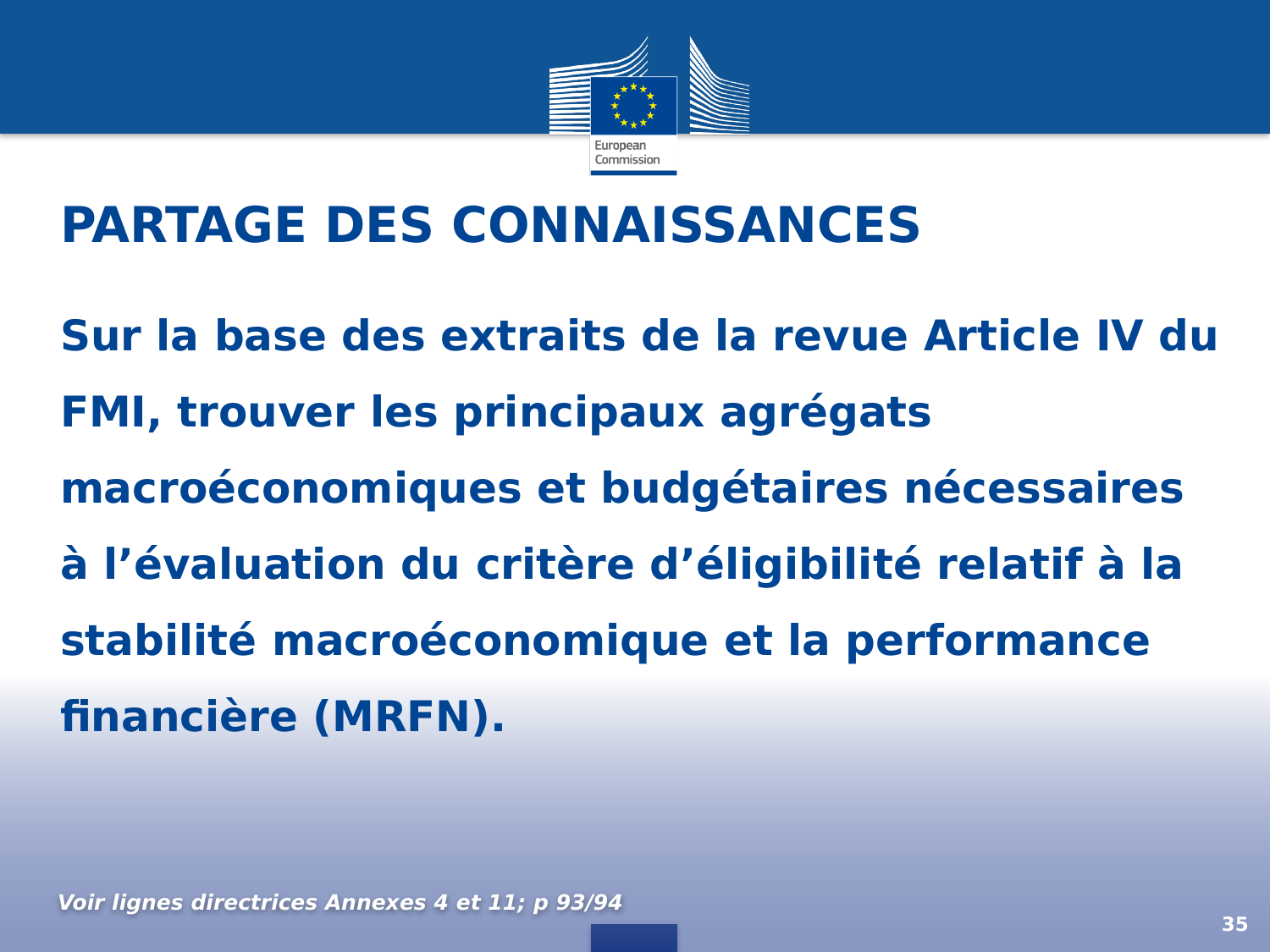

# Partage des connaissances
Sur la base des extraits de la revue Article IV du FMI, trouver les principaux agrégats macroéconomiques et budgétaires nécessaires à l’évaluation du critère d’éligibilité relatif à la stabilité macroéconomique et la performance financière (MRFN).

Voir lignes directrices Annexes 4 et 11; p 93/94
35